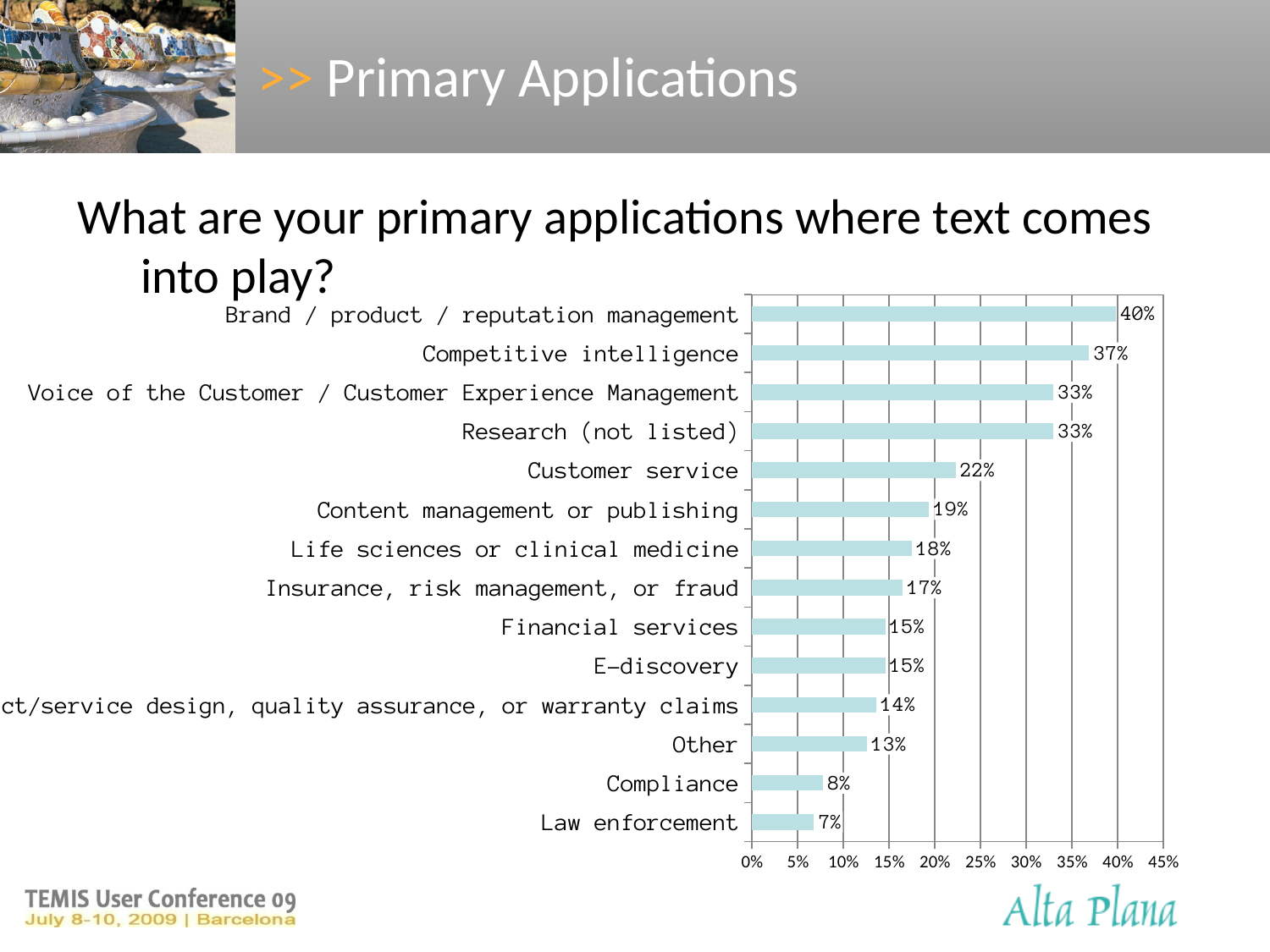

# >> Primary Applications
What are your primary applications where text comes into play?

### Chart

| Category | Response Frequency |
|---|---|
| Law enforcement | 0.06800000000000003 |
| Compliance | 0.07800000000000018 |
| Other | 0.126 |
| Product/service design, quality assurance, or warranty claims | 0.136 |
| E-discovery | 0.1460000000000002 |
| Financial services | 0.1460000000000002 |
| Insurance, risk management, or fraud | 0.1650000000000003 |
| Life sciences or clinical medicine | 0.17500000000000004 |
| Content management or publishing | 0.1940000000000003 |
| Customer service | 0.22300000000000028 |
| Research (not listed) | 0.33000000000000274 |
| Voice of the Customer / Customer Experience Management | 0.33000000000000274 |
| Competitive intelligence | 0.3690000000000004 |
| Brand / product / reputation management | 0.3980000000000029 |